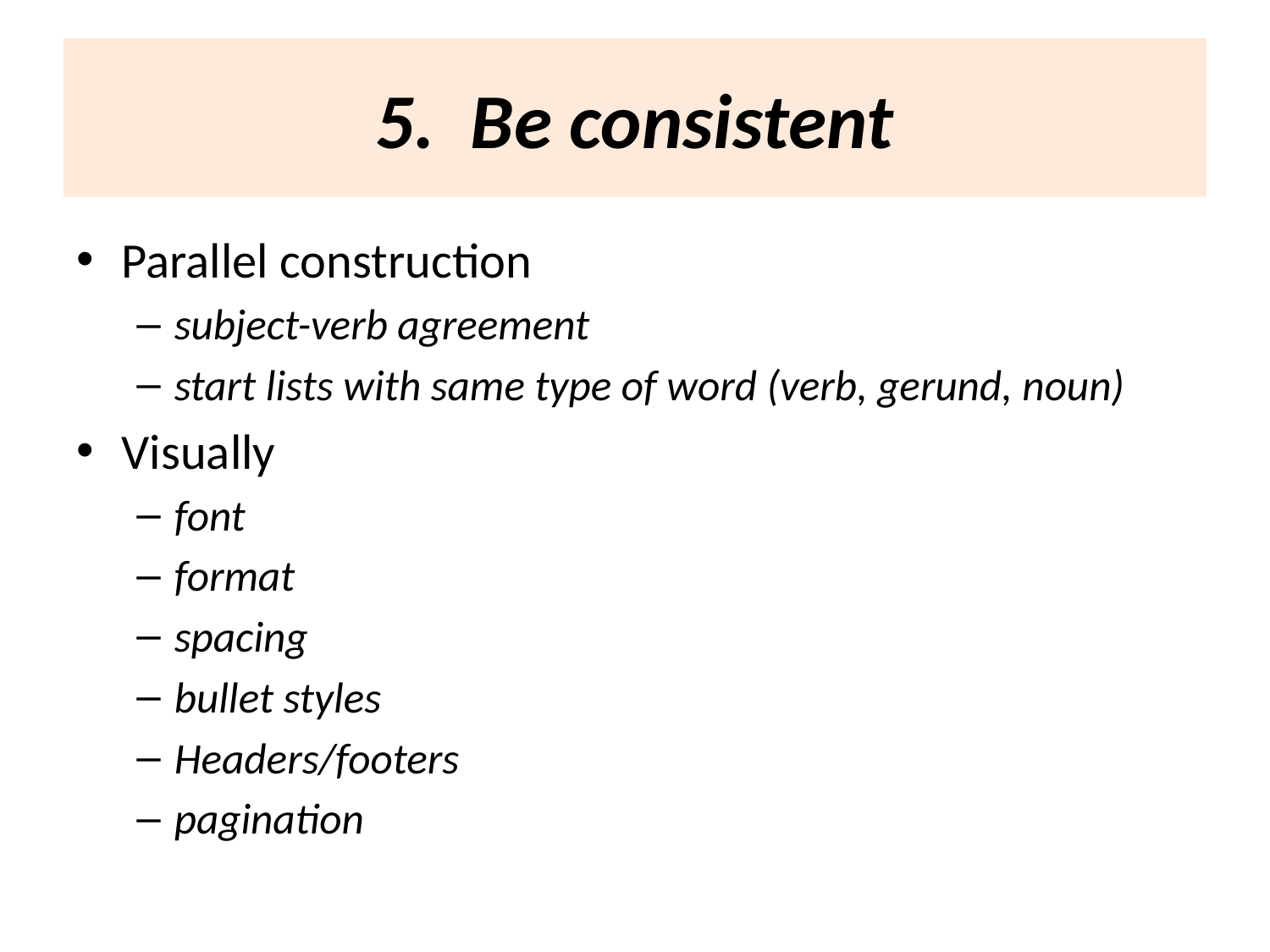

# 5.  Be consistent
Parallel construction
subject-verb agreement
start lists with same type of word (verb, gerund, noun)
Visually
font
format
spacing
bullet styles
Headers/footers
pagination